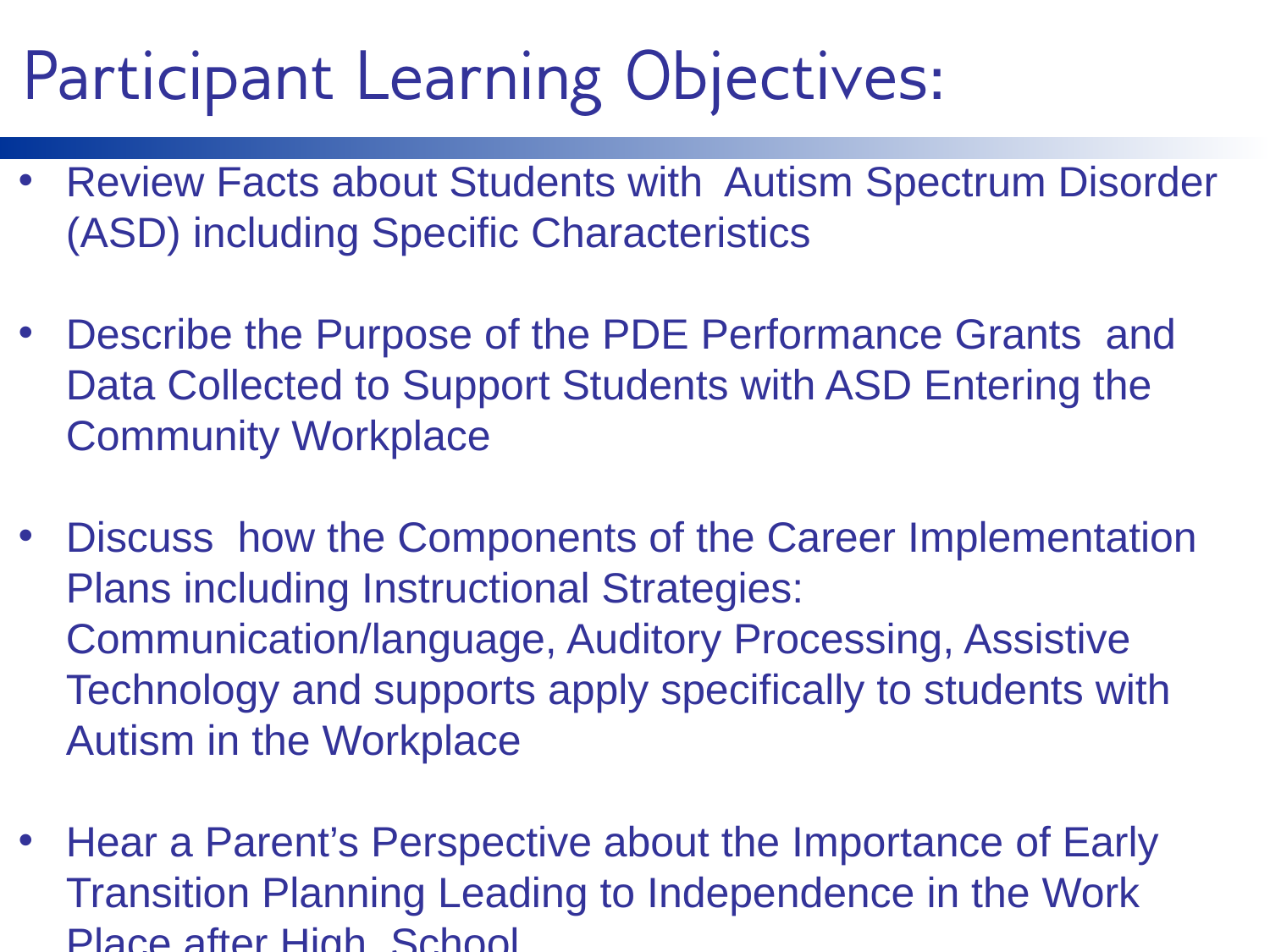

# Participant Learning Objectives:
Review Facts about Students with  Autism Spectrum Disorder (ASD) including Specific Characteristics

Describe the Purpose of the PDE Performance Grants  and Data Collected to Support Students with ASD Entering the Community Workplace

Discuss  how the Components of the Career Implementation Plans including Instructional Strategies: Communication/language, Auditory Processing, Assistive Technology and supports apply specifically to students with Autism in the Workplace

Hear a Parent’s Perspective about the Importance of Early Transition Planning Leading to Independence in the Work Place after High  School